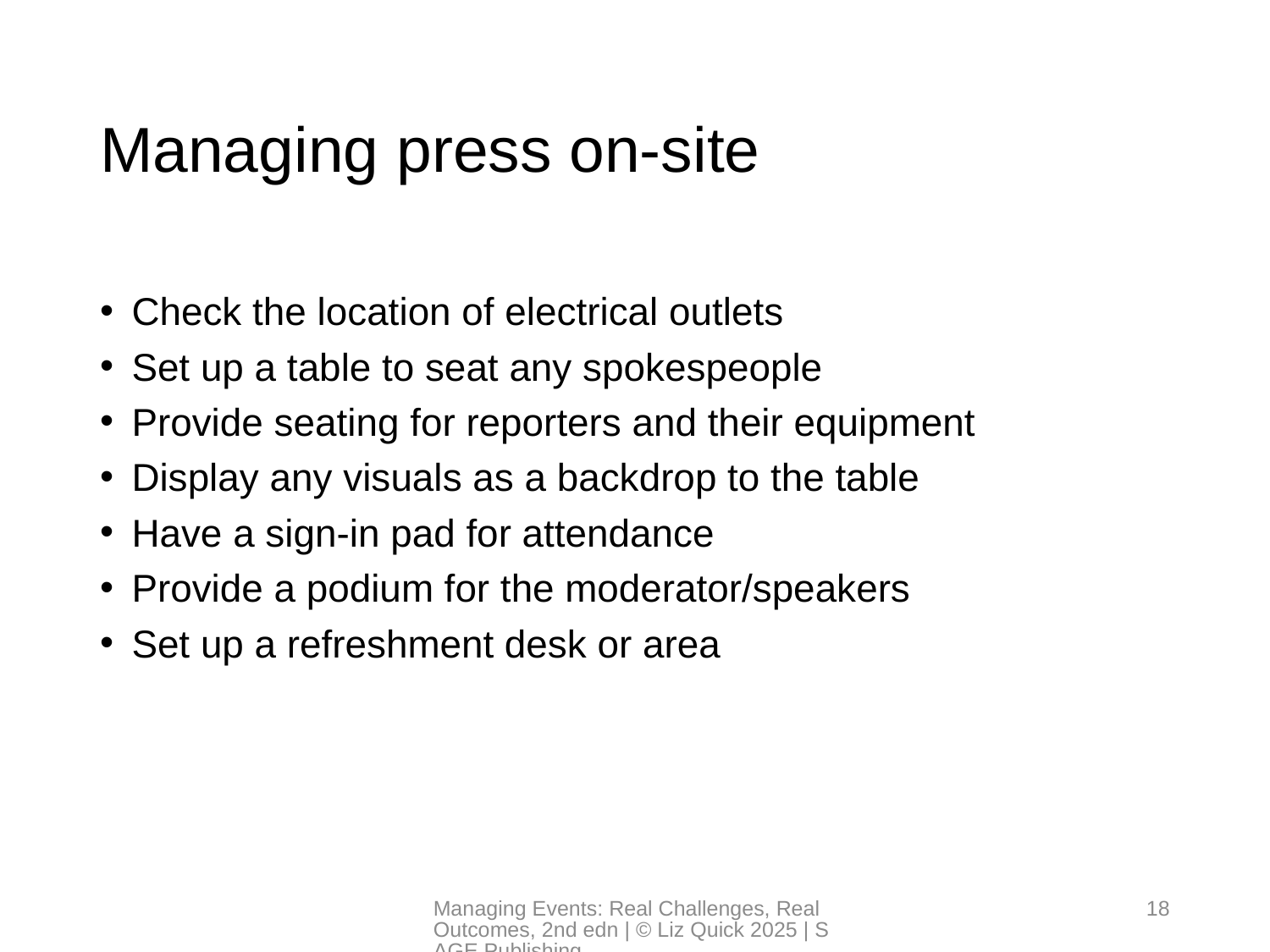

# Managing press on-site
Check the location of electrical outlets
Set up a table to seat any spokespeople
Provide seating for reporters and their equipment
Display any visuals as a backdrop to the table
Have a sign-in pad for attendance
Provide a podium for the moderator/speakers
Set up a refreshment desk or area
Managing Events: Real Challenges, Real Outcomes, 2nd edn | © Liz Quick 2025 | SAGE Publishing
18